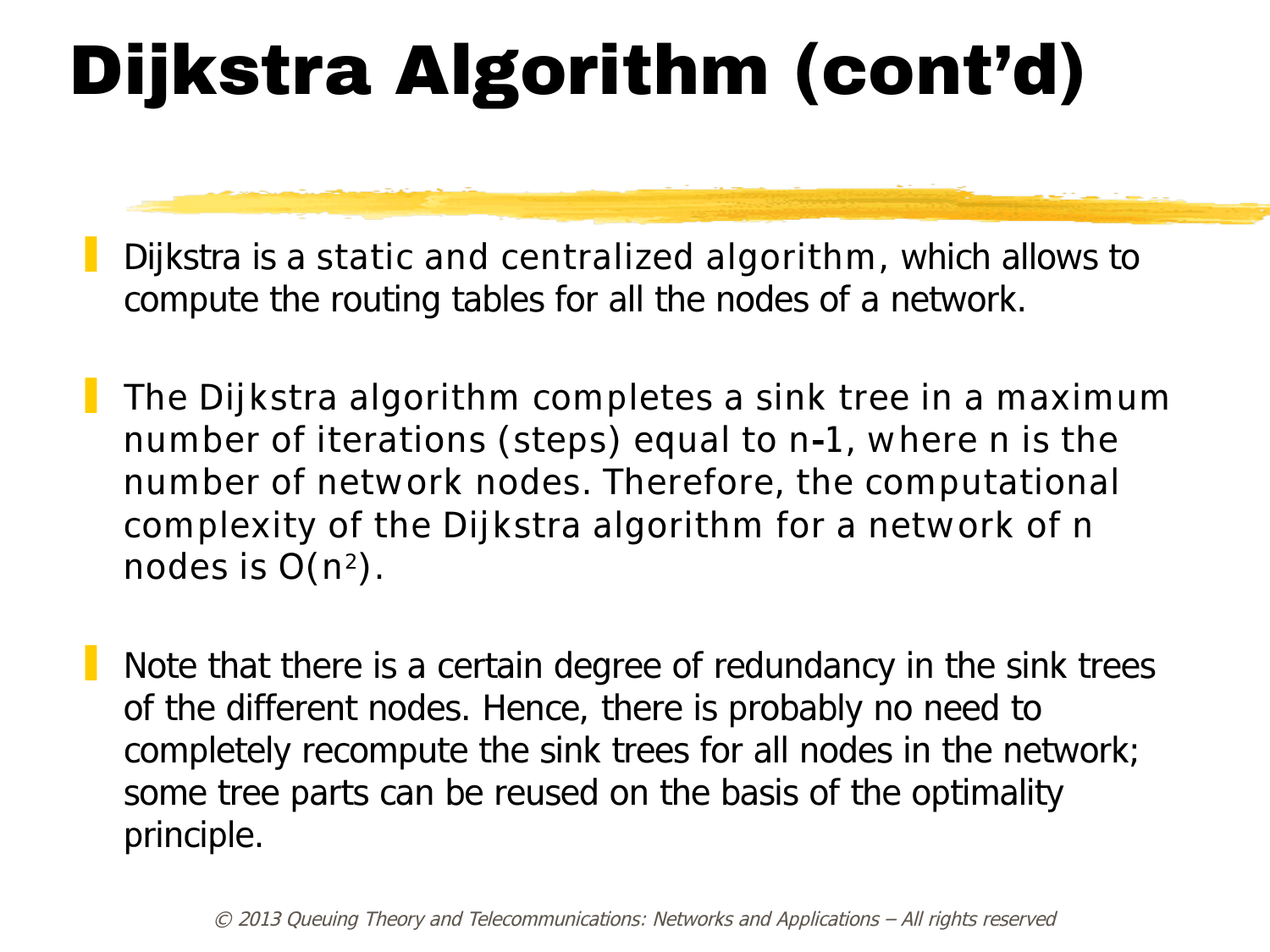

# Dijkstra Algorithm (cont’d)

Dijkstra is a static and centralized algorithm, which allows to compute the routing tables for all the nodes of a network.

The Dijkstra algorithm completes a sink tree in a maximum number of iterations (steps) equal to n−1, where n is the number of network nodes. Therefore, the computational complexity of the Dijkstra algorithm for a network of n nodes is O(n2).

Note that there is a certain degree of redundancy in the sink trees of the different nodes. Hence, there is probably no need to completely recompute the sink trees for all nodes in the network; some tree parts can be reused on the basis of the optimality principle.

© 2013 Queuing Theory and Telecommunications: Networks and Applications – All rights reserved